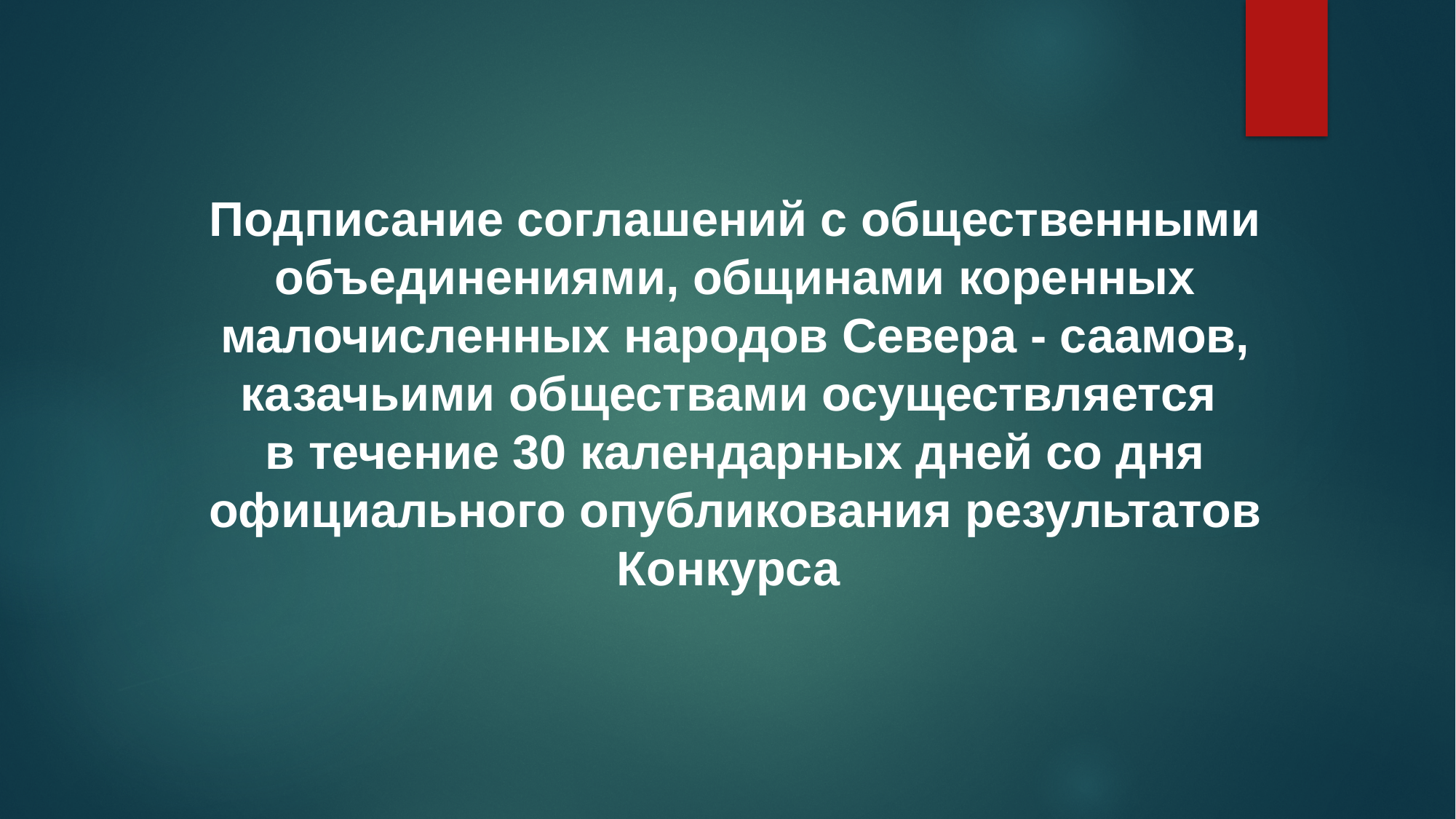

Подписание соглашений с общественными объединениями, общинами коренных малочисленных народов Севера - саамов, казачьими обществами осуществляется
в течение 30 календарных дней со дня официального опубликования результатов Конкурса